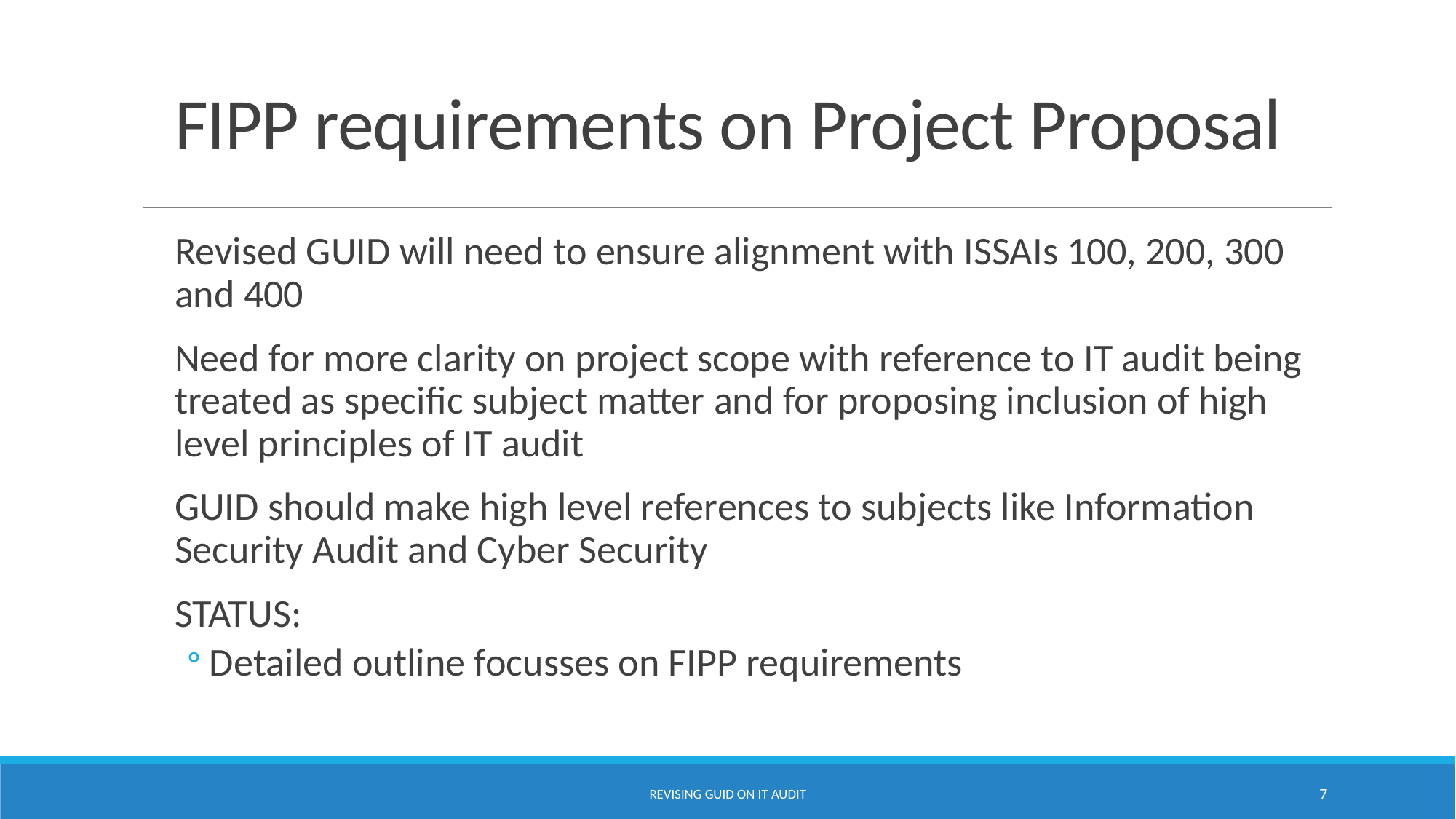

# FIPP requirements on Project Proposal
Revised GUID will need to ensure alignment with ISSAIs 100, 200, 300 and 400
Need for more clarity on project scope with reference to IT audit being treated as specific subject matter and for proposing inclusion of high level principles of IT audit
GUID should make high level references to subjects like Information Security Audit and Cyber Security
STATUS:
Detailed outline focusses on FIPP requirements
Revising GUID on IT Audit
7